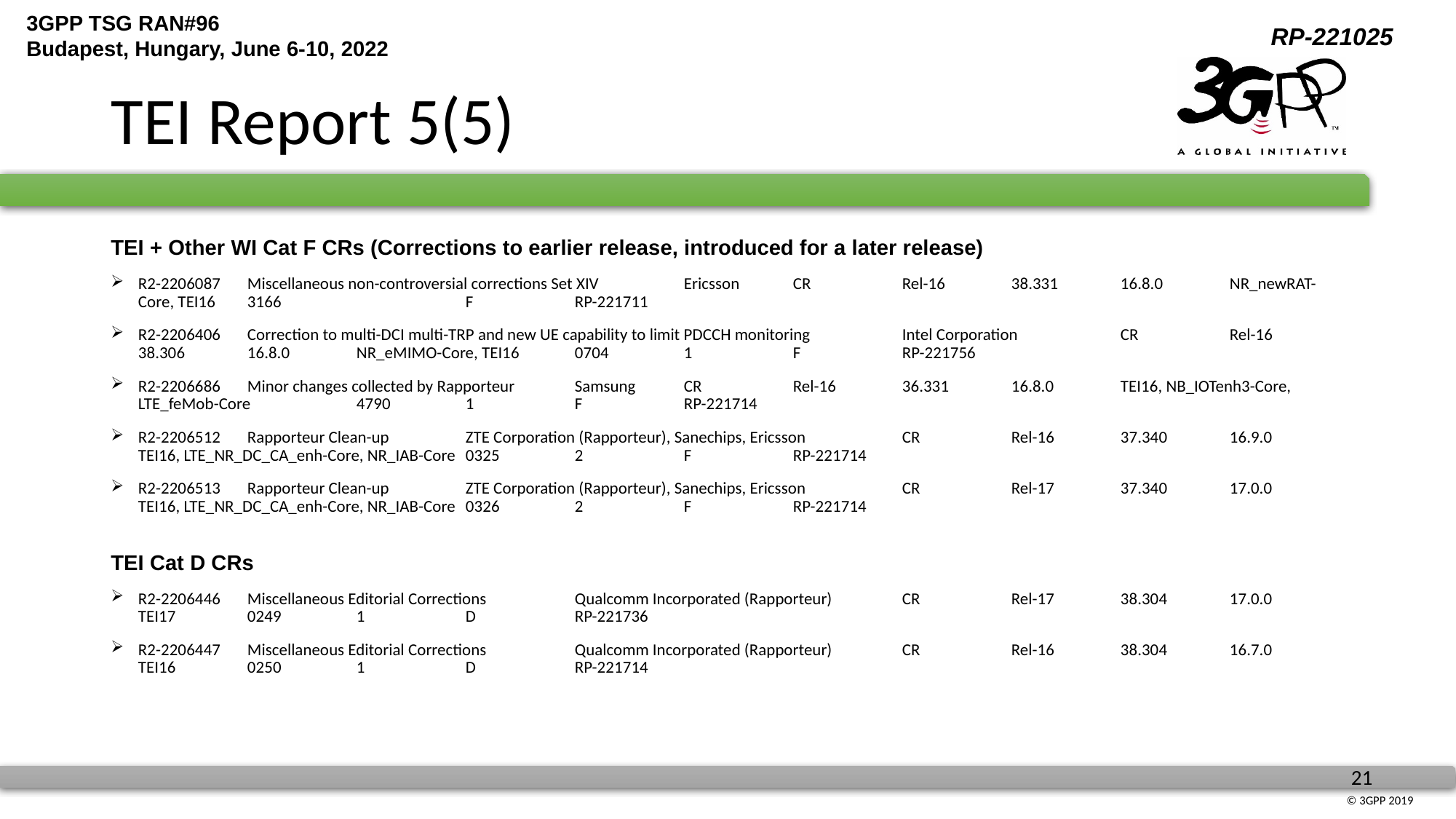

# TEI Report 5(5)
TEI + Other WI Cat F CRs (Corrections to earlier release, introduced for a later release)
R2-2206087	Miscellaneous non-controversial corrections Set XIV	Ericsson	CR	Rel-16	38.331	16.8.0	NR_newRAT-Core, TEI16	3166		F	RP-221711
R2-2206406	Correction to multi-DCI multi-TRP and new UE capability to limit PDCCH monitoring	Intel Corporation	CR	Rel-16	38.306	16.8.0	NR_eMIMO-Core, TEI16	0704	1	F	RP-221756
R2-2206686	Minor changes collected by Rapporteur	Samsung	CR	Rel-16	36.331	16.8.0	TEI16, NB_IOTenh3-Core, LTE_feMob-Core	4790	1	F	RP-221714
R2-2206512	Rapporteur Clean-up	ZTE Corporation (Rapporteur), Sanechips, Ericsson	CR	Rel-16	37.340	16.9.0	TEI16, LTE_NR_DC_CA_enh-Core, NR_IAB-Core	0325	2	F	RP-221714
R2-2206513	Rapporteur Clean-up	ZTE Corporation (Rapporteur), Sanechips, Ericsson	CR	Rel-17	37.340	17.0.0	TEI16, LTE_NR_DC_CA_enh-Core, NR_IAB-Core	0326	2	F	RP-221714

TEI Cat D CRs
R2-2206446	Miscellaneous Editorial Corrections	Qualcomm Incorporated (Rapporteur)	CR	Rel-17	38.304	17.0.0	TEI17	0249	1	D	RP-221736
R2-2206447	Miscellaneous Editorial Corrections	Qualcomm Incorporated (Rapporteur)	CR	Rel-16	38.304	16.7.0	TEI16	0250	1	D	RP-221714